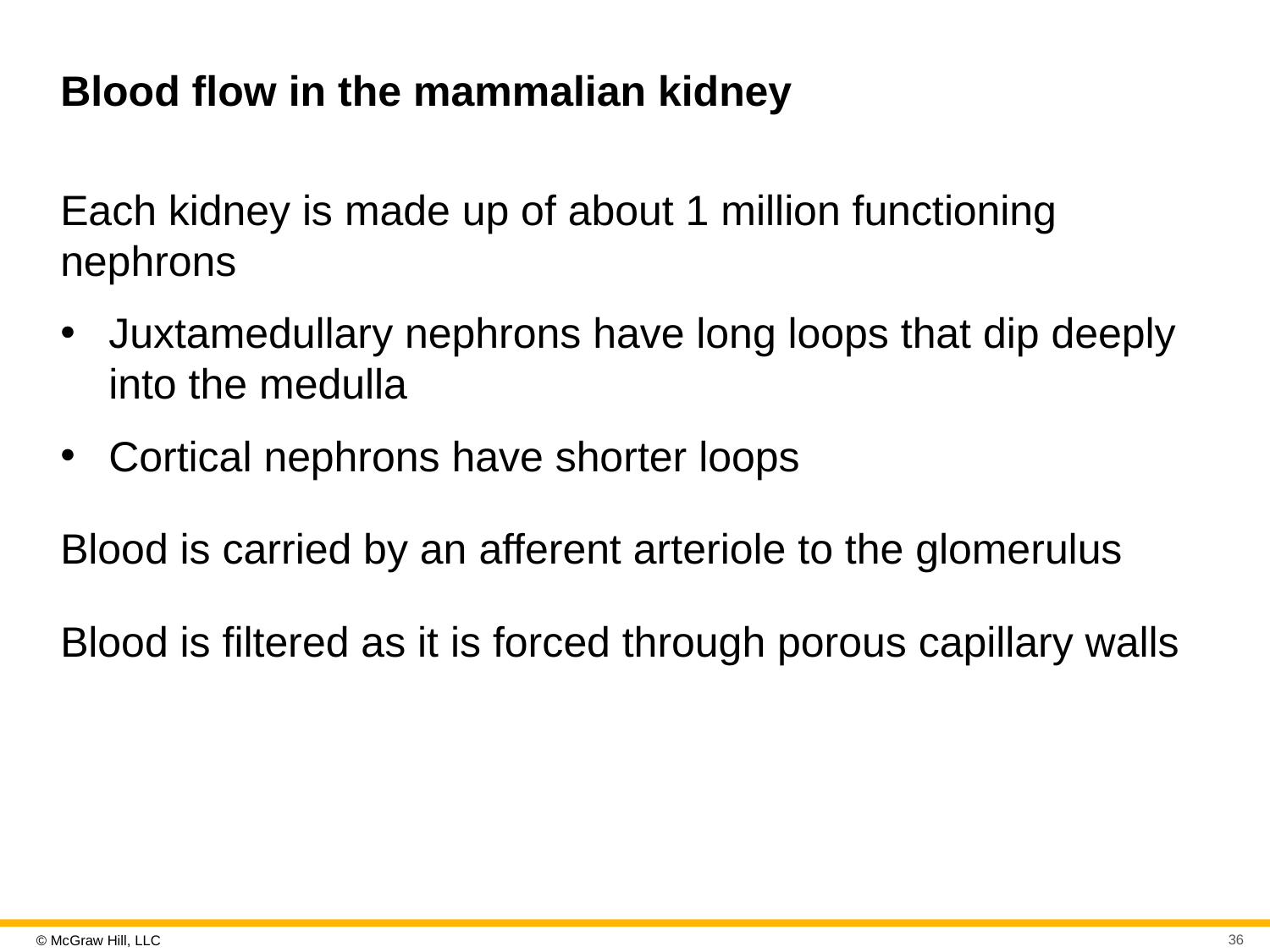

# Blood flow in the mammalian kidney
Each kidney is made up of about 1 million functioning nephrons
Juxtamedullary nephrons have long loops that dip deeply into the medulla
Cortical nephrons have shorter loops
Blood is carried by an afferent arteriole to the glomerulus
Blood is filtered as it is forced through porous capillary walls
36